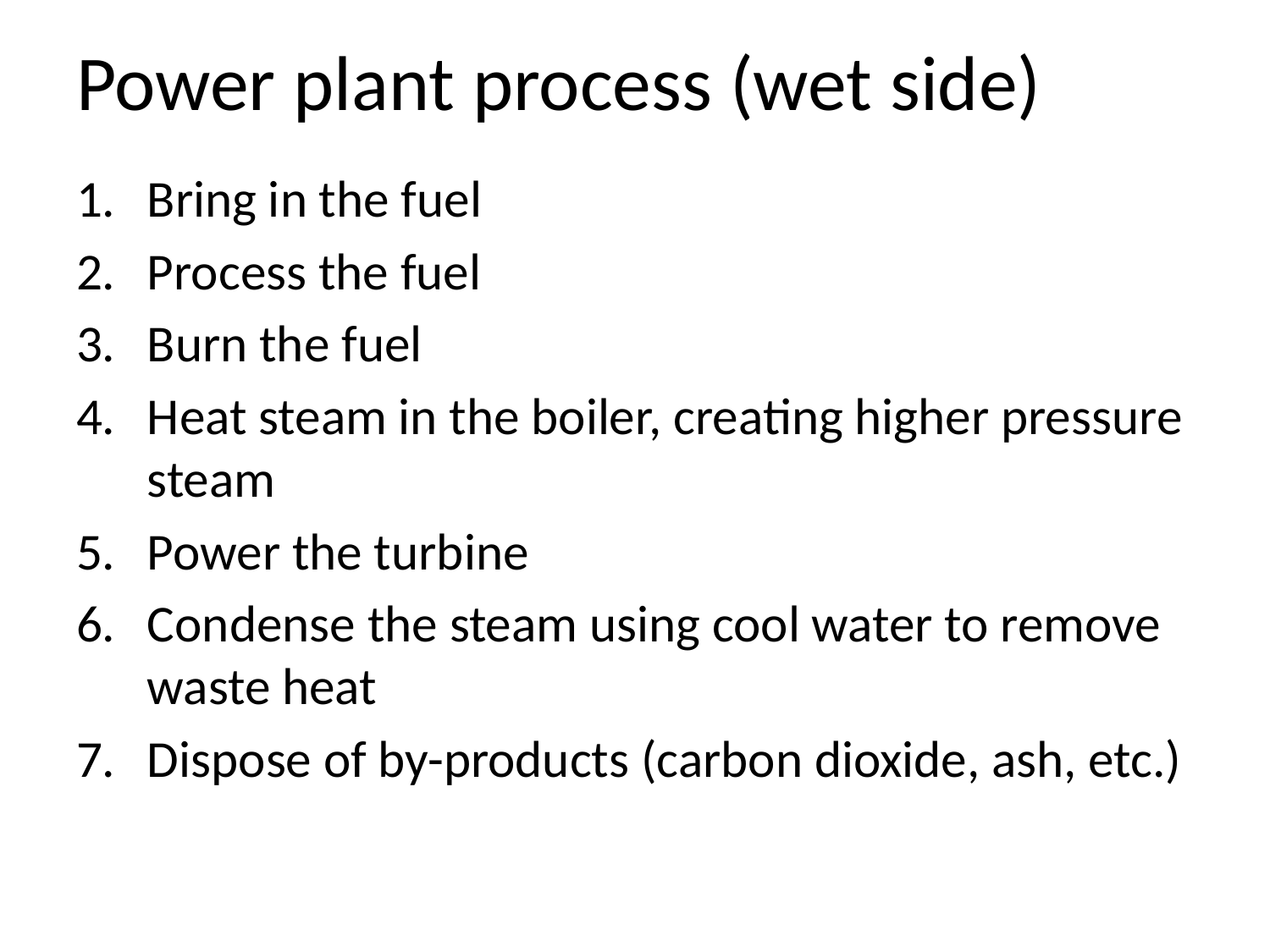

# Power plant process (wet side)
Bring in the fuel
Process the fuel
Burn the fuel
Heat steam in the boiler, creating higher pressure steam
Power the turbine
Condense the steam using cool water to remove waste heat
Dispose of by-products (carbon dioxide, ash, etc.)